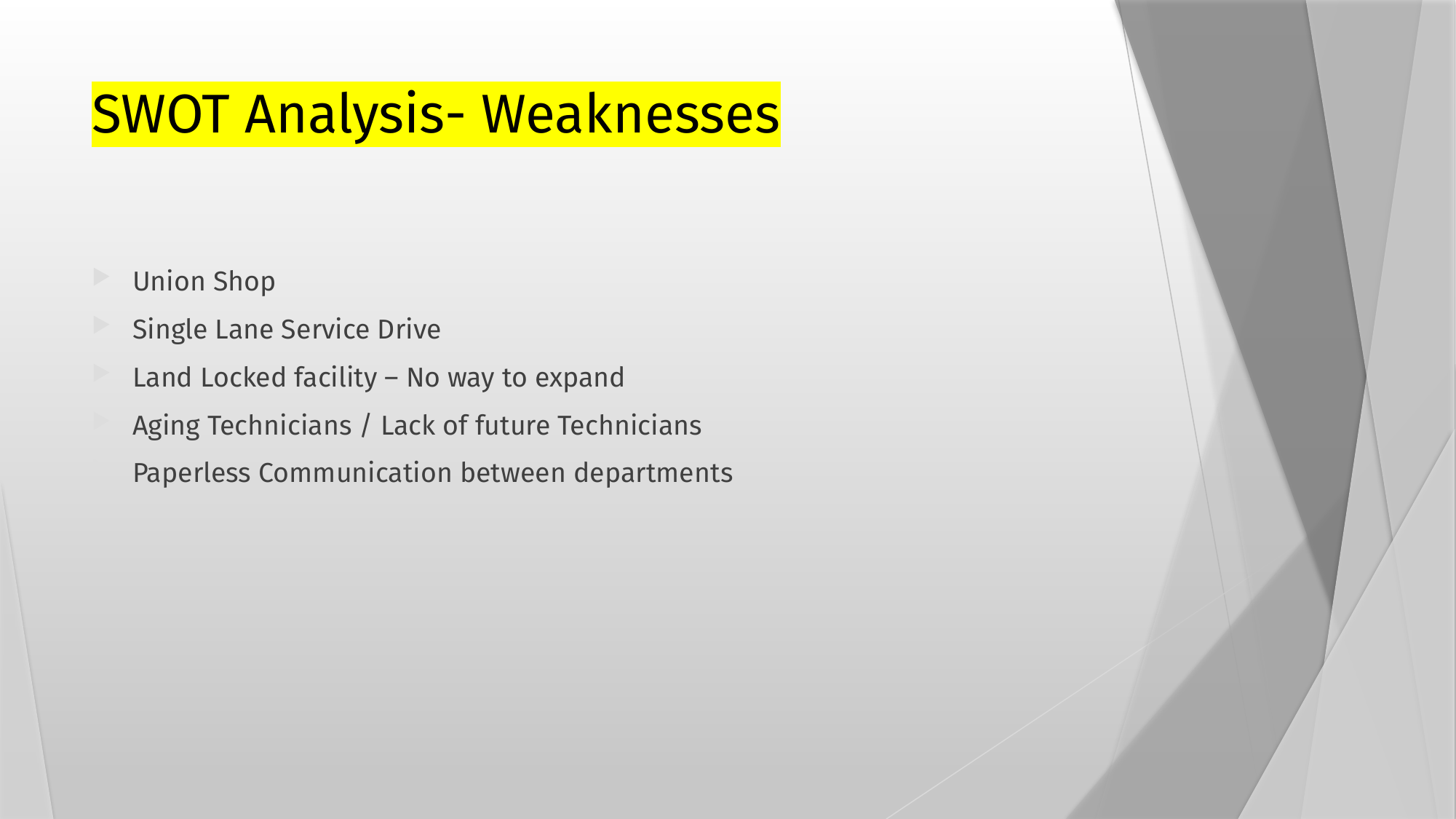

# SWOT Analysis- Weaknesses
Union Shop
Single Lane Service Drive
Land Locked facility – No way to expand
Aging Technicians / Lack of future Technicians
Paperless Communication between departments